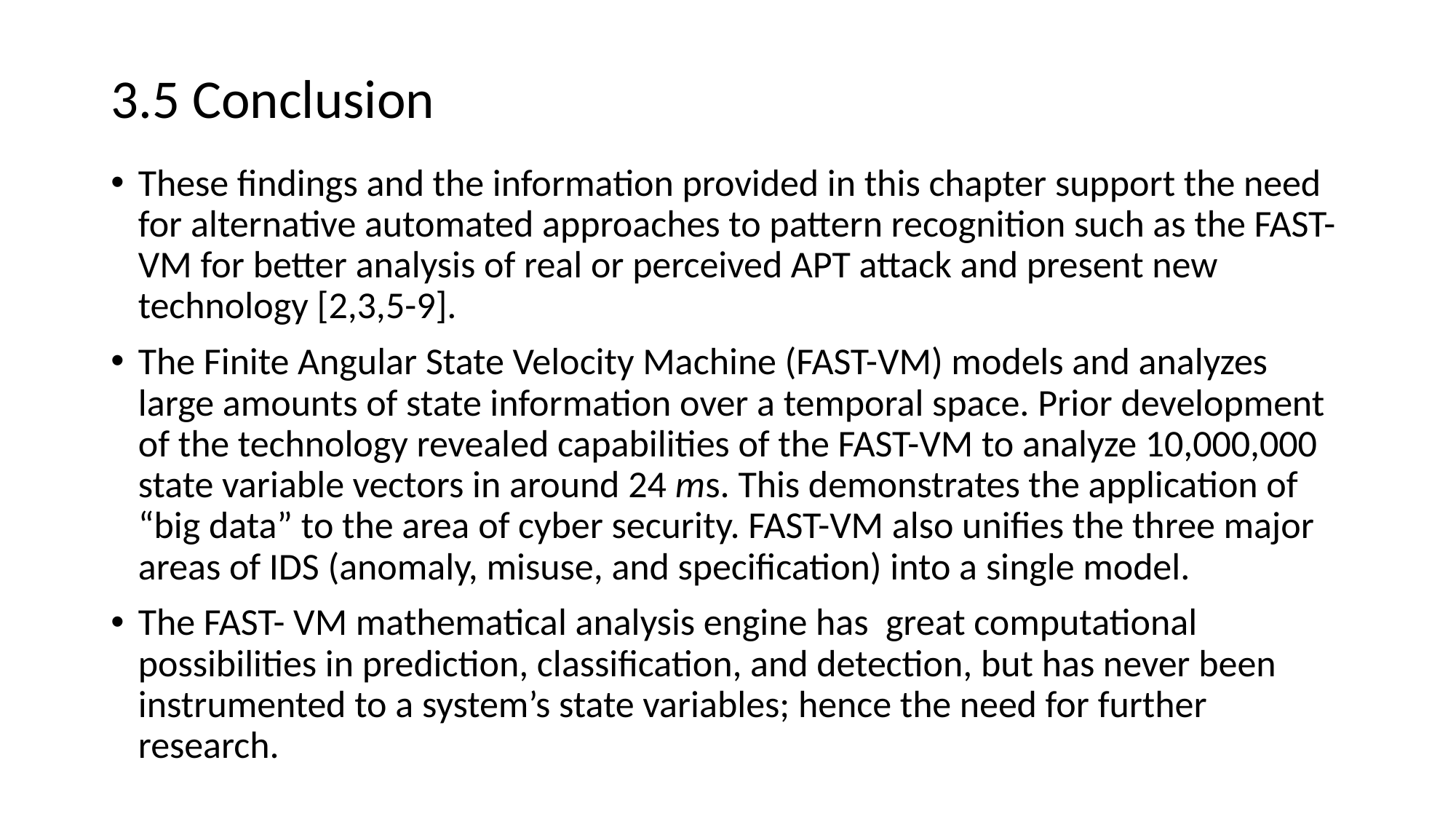

# 3.5 Conclusion
These findings and the information provided in this chapter support the need for alternative automated approaches to pattern recognition such as the FAST-VM for better analysis of real or perceived APT attack and present new technology [2,3,5-9].
The Finite Angular State Velocity Machine (FAST-VM) models and analyzes large amounts of state information over a temporal space. Prior development of the technology revealed capabilities of the FAST-VM to analyze 10,000,000 state variable vectors in around 24 ms. This demonstrates the application of “big data” to the area of cyber security. FAST-VM also unifies the three major areas of IDS (anomaly, misuse, and specification) into a single model.
The FAST- VM mathematical analysis engine has  great computational possibilities in prediction, classification, and detection, but has never been instrumented to a system’s state variables; hence the need for further research.